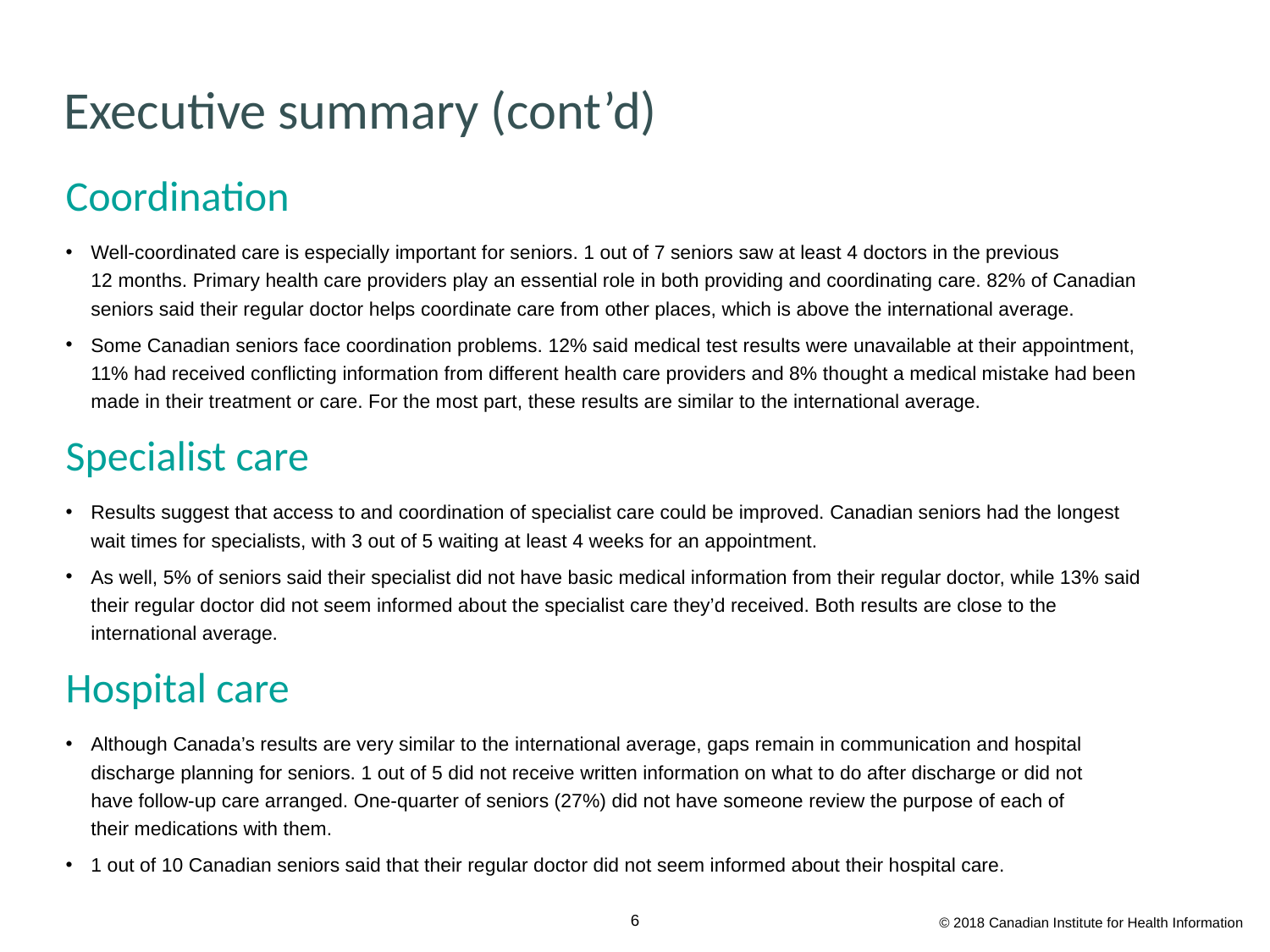

# Executive summary (cont’d)
Coordination
Well-coordinated care is especially important for seniors. 1 out of 7 seniors saw at least 4 doctors in the previous
12 months. Primary health care providers play an essential role in both providing and coordinating care. 82% of Canadian seniors said their regular doctor helps coordinate care from other places, which is above the international average.
Some Canadian seniors face coordination problems. 12% said medical test results were unavailable at their appointment, 11% had received conflicting information from different health care providers and 8% thought a medical mistake had been made in their treatment or care. For the most part, these results are similar to the international average.
Specialist care
Results suggest that access to and coordination of specialist care could be improved. Canadian seniors had the longest wait times for specialists, with 3 out of 5 waiting at least 4 weeks for an appointment.
As well, 5% of seniors said their specialist did not have basic medical information from their regular doctor, while 13% said their regular doctor did not seem informed about the specialist care they’d received. Both results are close to the international average.
Hospital care
Although Canada’s results are very similar to the international average, gaps remain in communication and hospital discharge planning for seniors. 1 out of 5 did not receive written information on what to do after discharge or did not
have follow-up care arranged. One-quarter of seniors (27%) did not have someone review the purpose of each of
their medications with them.
1 out of 10 Canadian seniors said that their regular doctor did not seem informed about their hospital care.

© 2018 Canadian Institute for Health Information
6